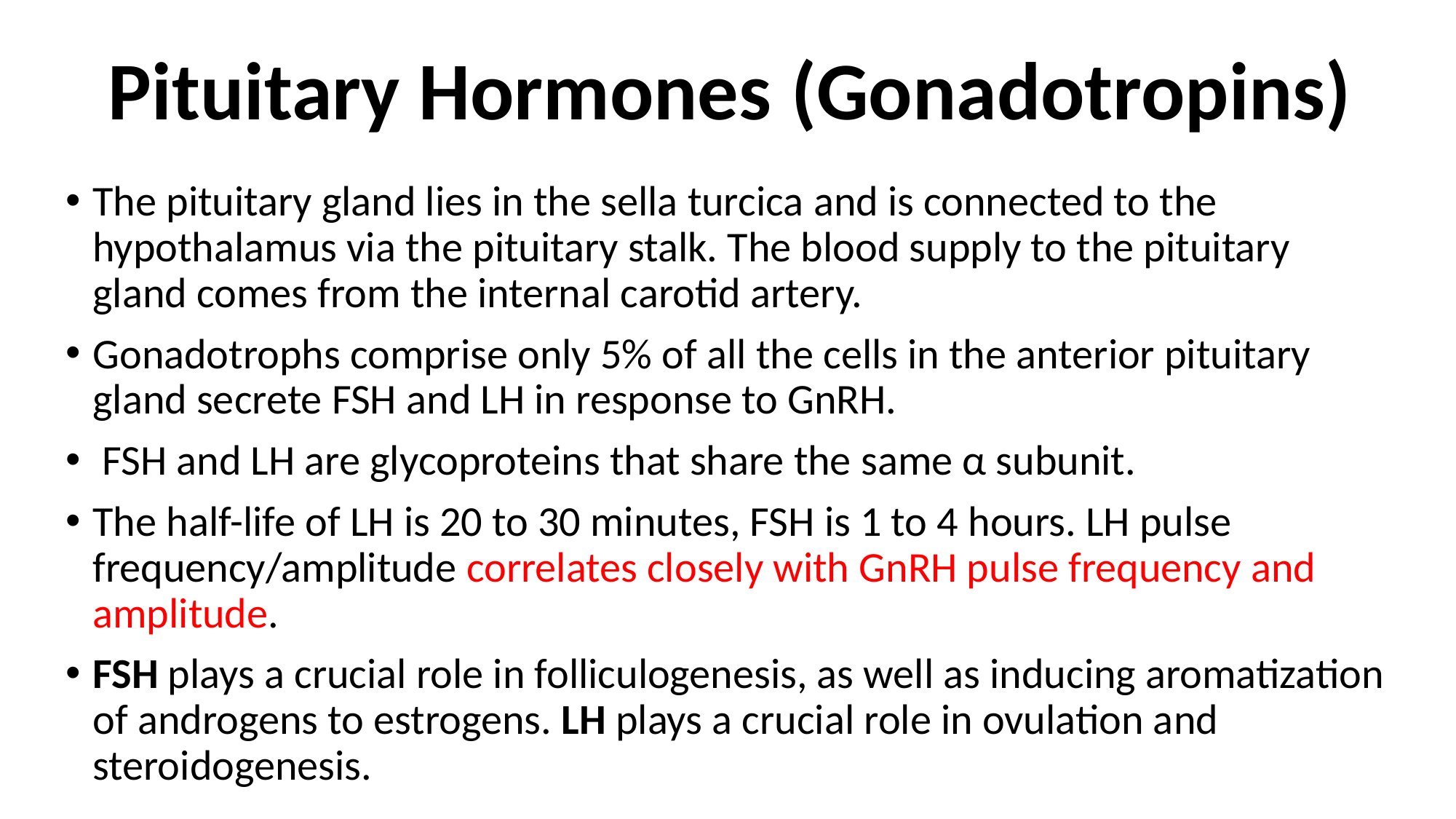

# Pituitary Hormones (Gonadotropins)
The pituitary gland lies in the sella turcica and is connected to the hypothalamus via the pituitary stalk. The blood supply to the pituitary gland comes from the internal carotid artery.
Gonadotrophs comprise only 5% of all the cells in the anterior pituitary gland secrete FSH and LH in response to GnRH.
 FSH and LH are glycoproteins that share the same α subunit.
The half-life of LH is 20 to 30 minutes, FSH is 1 to 4 hours. LH pulse frequency/amplitude correlates closely with GnRH pulse frequency and amplitude.
FSH plays a crucial role in folliculogenesis, as well as inducing aromatization of androgens to estrogens. LH plays a crucial role in ovulation and steroidogenesis.